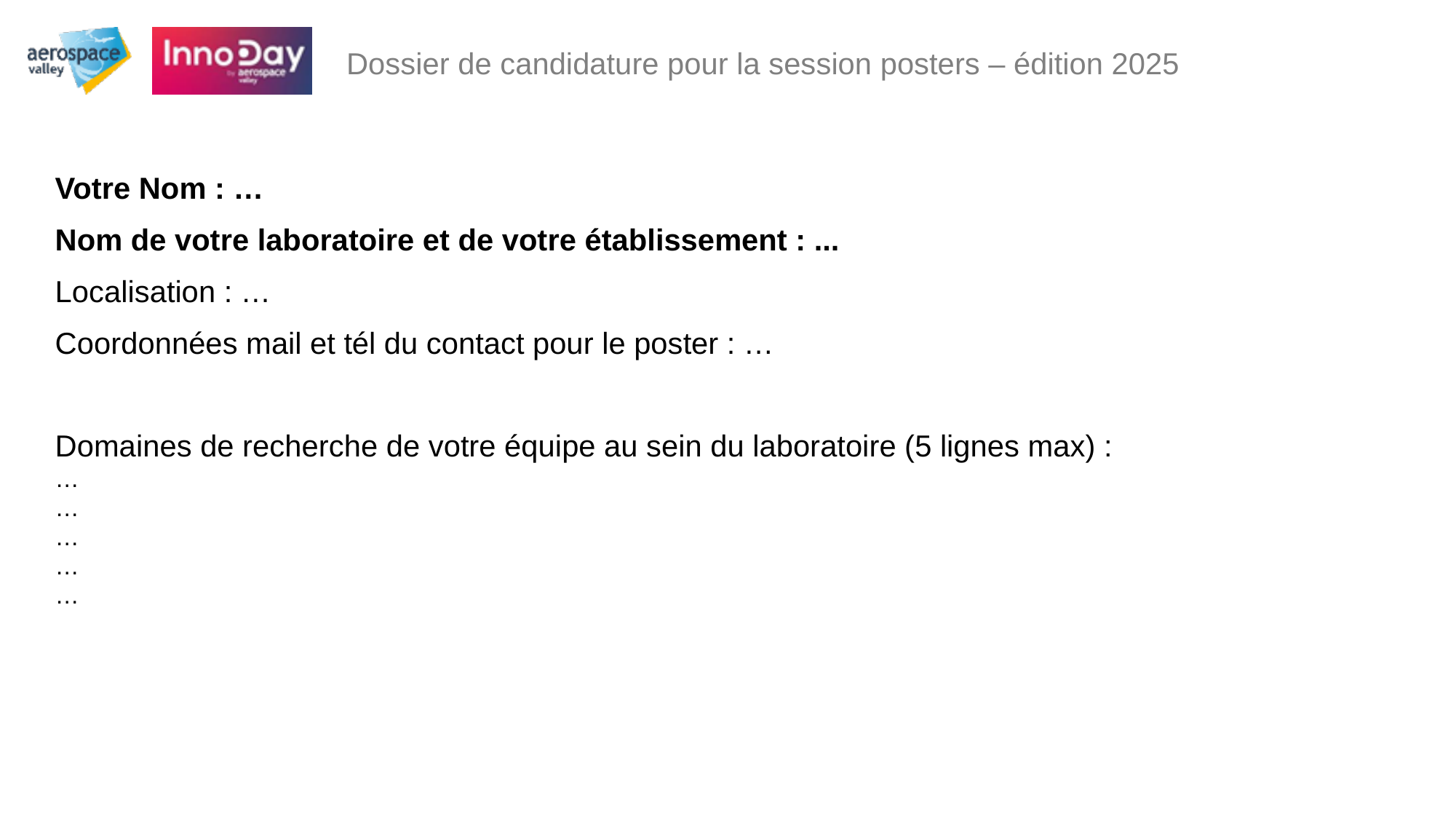

Votre Nom : …
Nom de votre laboratoire et de votre établissement : ...
Localisation : …
Coordonnées mail et tél du contact pour le poster : …

Domaines de recherche de votre équipe au sein du laboratoire (5 lignes max) :
…
…
…
…
…